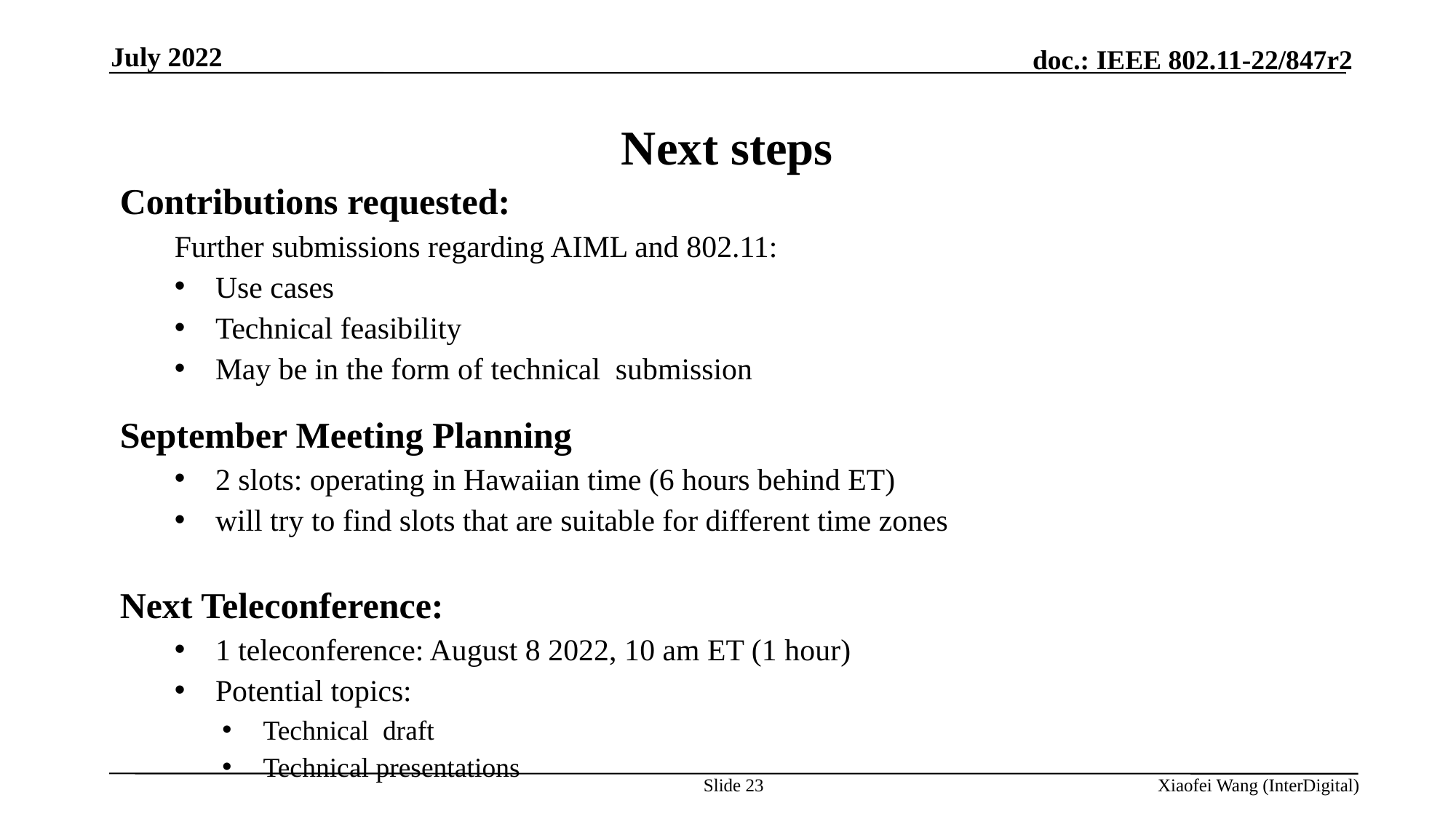

July 2022
# Next steps
Contributions requested:
Further submissions regarding AIML and 802.11:
Use cases
Technical feasibility
May be in the form of technical  submission

September Meeting Planning
2 slots: operating in Hawaiian time (6 hours behind ET)
will try to find slots that are suitable for different time zones

Next Teleconference:
1 teleconference: August 8 2022, 10 am ET (1 hour)
Potential topics:
Technical  draft
Technical presentations
Slide 23
Xiaofei Wang (InterDigital)